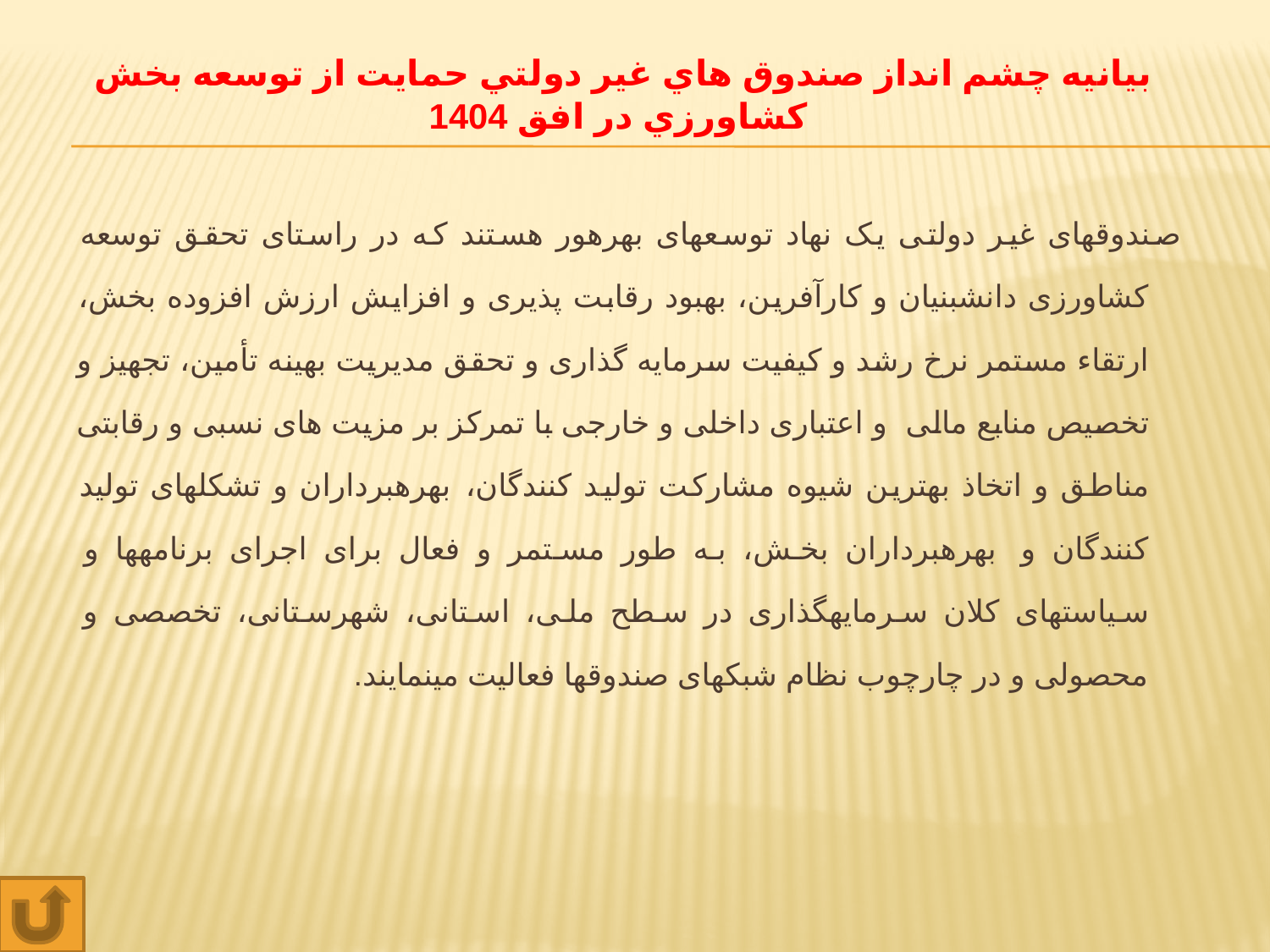

# بيانيه چشم انداز صندوق هاي غير دولتي حمايت از توسعه بخش كشاورزي در افق 1404
 صندوق‏های غیر دولتی یک نهاد توسعه‏ای بهره‏ور هستند که در راستای تحقق توسعه کشاورزی دانش‏بنیان و کارآفرین، بهبود رقابت پذیری و افزایش ارزش افزوده بخش، ارتقاء مستمر نرخ رشد و کیفیت سرمایه گذاری و تحقق مدیریت بهینه تأمین، تجهیز و تخصیص منابع مالی  و اعتباری داخلی و خارجی با تمرکز بر مزیت ‏های نسبی و رقابتی مناطق و اتخاذ بهترین شیوه مشارکت تولید کنندگان، بهره‏برداران و تشکل‏های تولید کنندگان و بهره‏برداران بخش، به طور مستمر و فعال برای اجرای برنامه‏ها و سیاست‏های کلان سرمایه‏گذاری در سطح ملی، استانی، شهرستانی، تخصصی و محصولی و در چارچوب نظام شبکه‏ای صندوق‏‏ها فعالیت می‏نمایند.